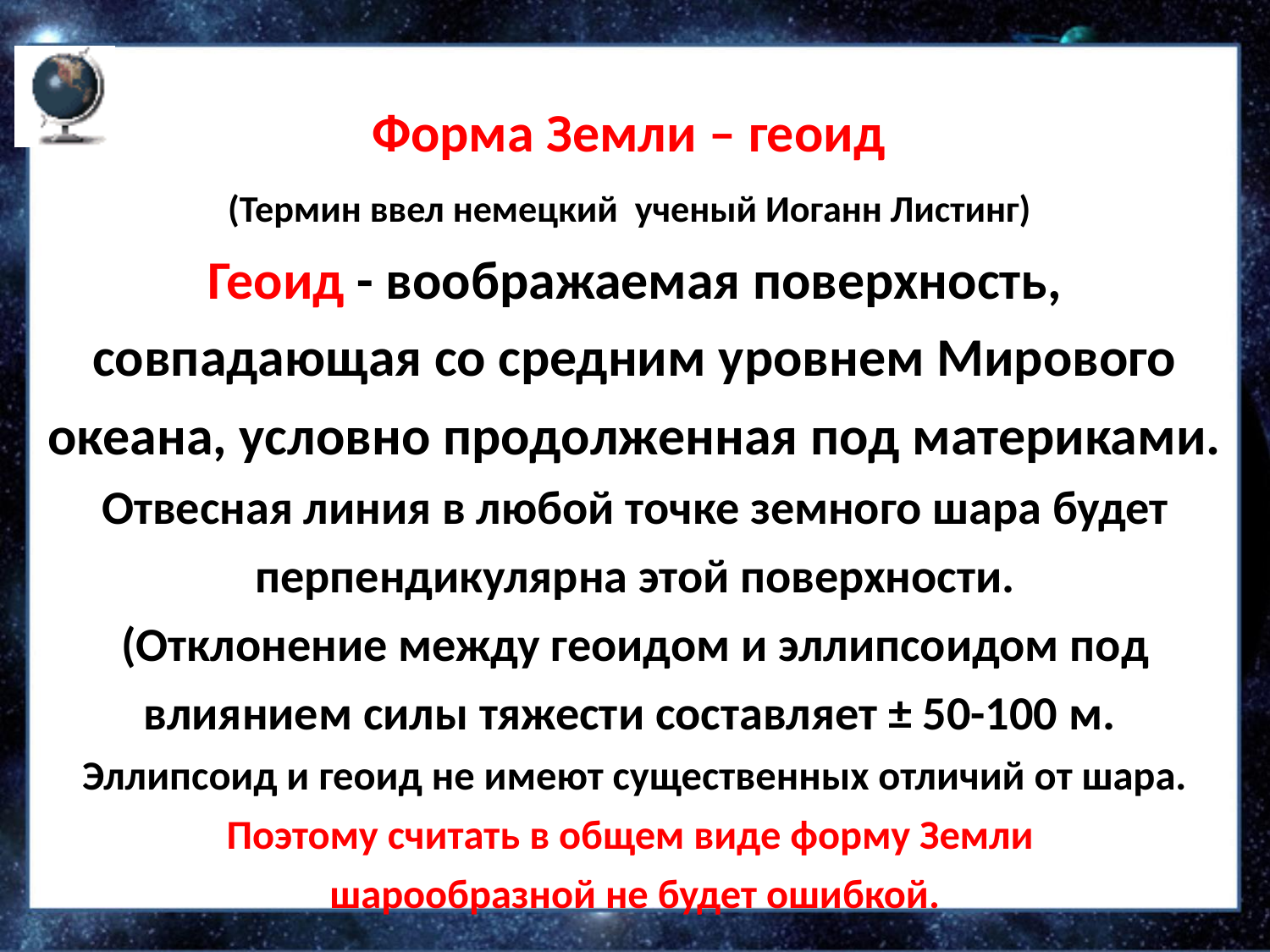

Форма Земли – геоид
(Термин ввел немецкий  ученый Иоганн Листинг)
Геоид - воображаемая поверхность, совпадающая со средним уровнем Мирового океана, условно продолженная под материками.
Отвесная линия в любой точке земного шара будет перпендикулярна этой поверхности.
(Отклонение между геоидом и эллипсоидом под влиянием силы тяжести составляет ± 50-100 м.
Эллипсоид и геоид не имеют существенных отличий от шара. Поэтому считать в общем виде форму Земли
шарообразной не будет ошибкой.